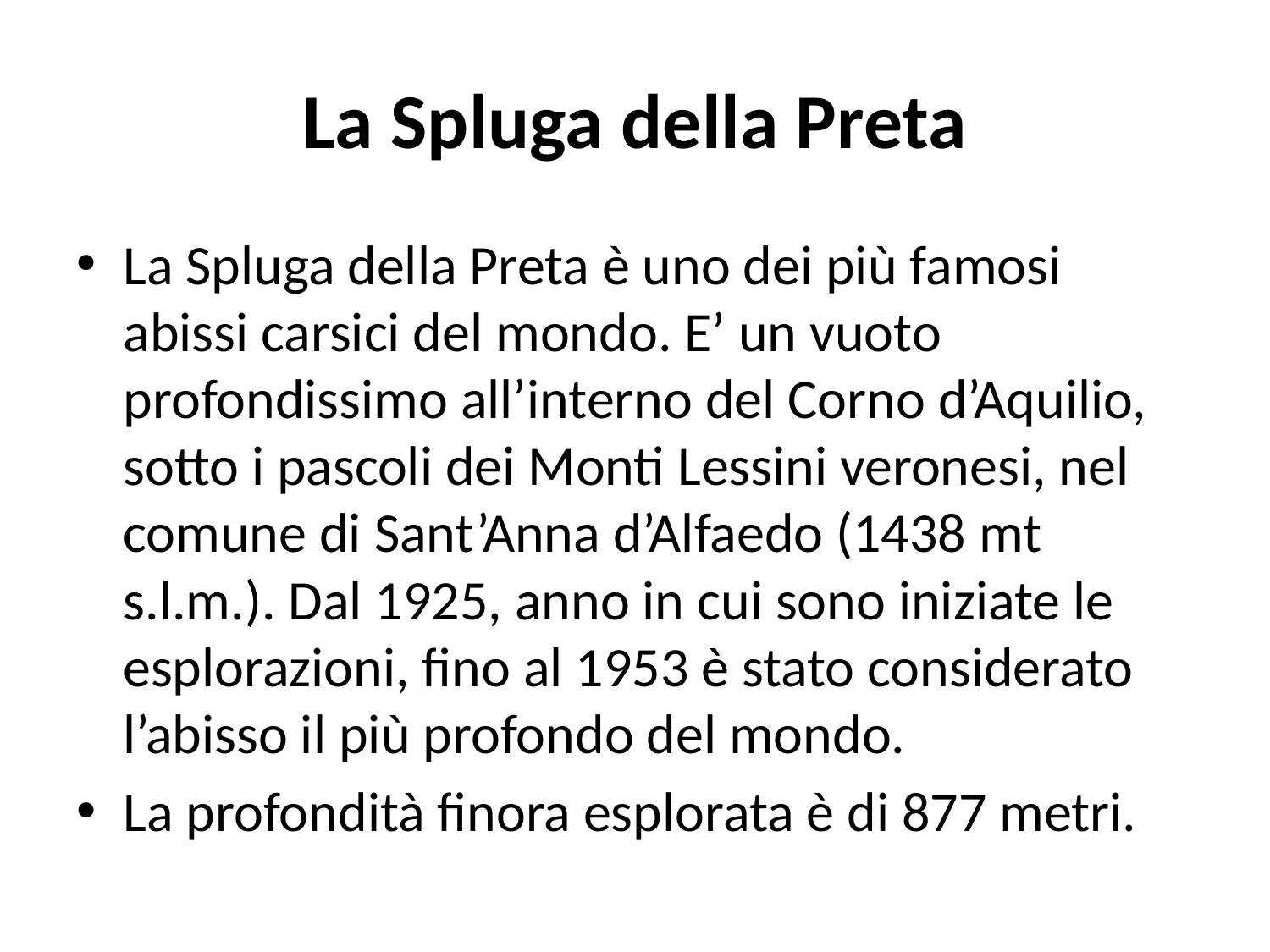

# La Spluga della Preta
La Spluga della Preta è uno dei più famosi abissi carsici del mondo. E’ un vuoto profondissimo all’interno del Corno d’Aquilio, sotto i pascoli dei Monti Lessini veronesi, nel comune di Sant’Anna d’Alfaedo (1438 mt s.l.m.). Dal 1925, anno in cui sono iniziate le esplorazioni, fino al 1953 è stato considerato l’abisso il più profondo del mondo.
La profondità finora esplorata è di 877 metri.